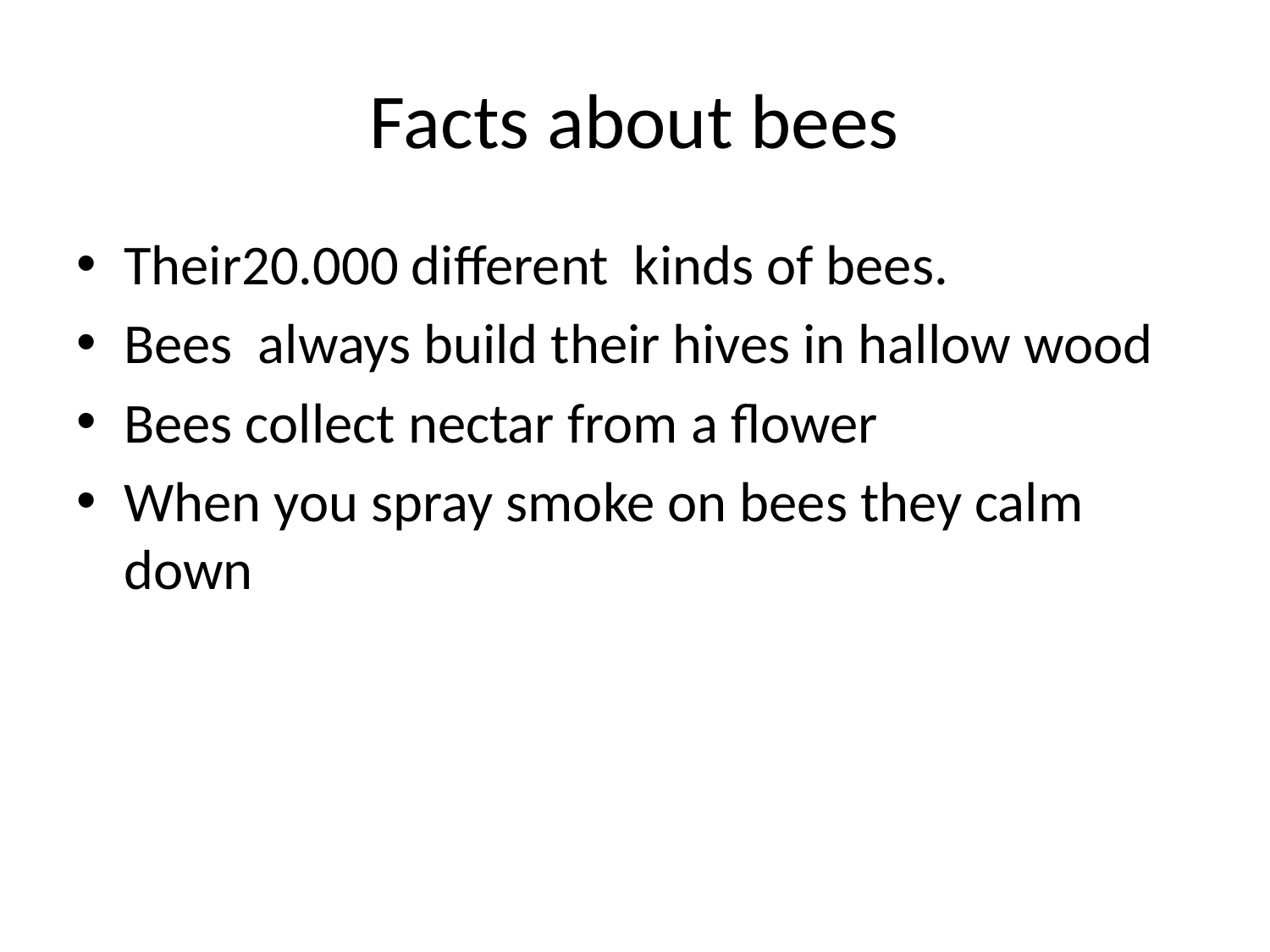

# Facts about bees
Their20.000 different  kinds of bees.
Bees  always build their hives in hallow wood
Bees collect nectar from a flower
When you spray smoke on bees they calm down